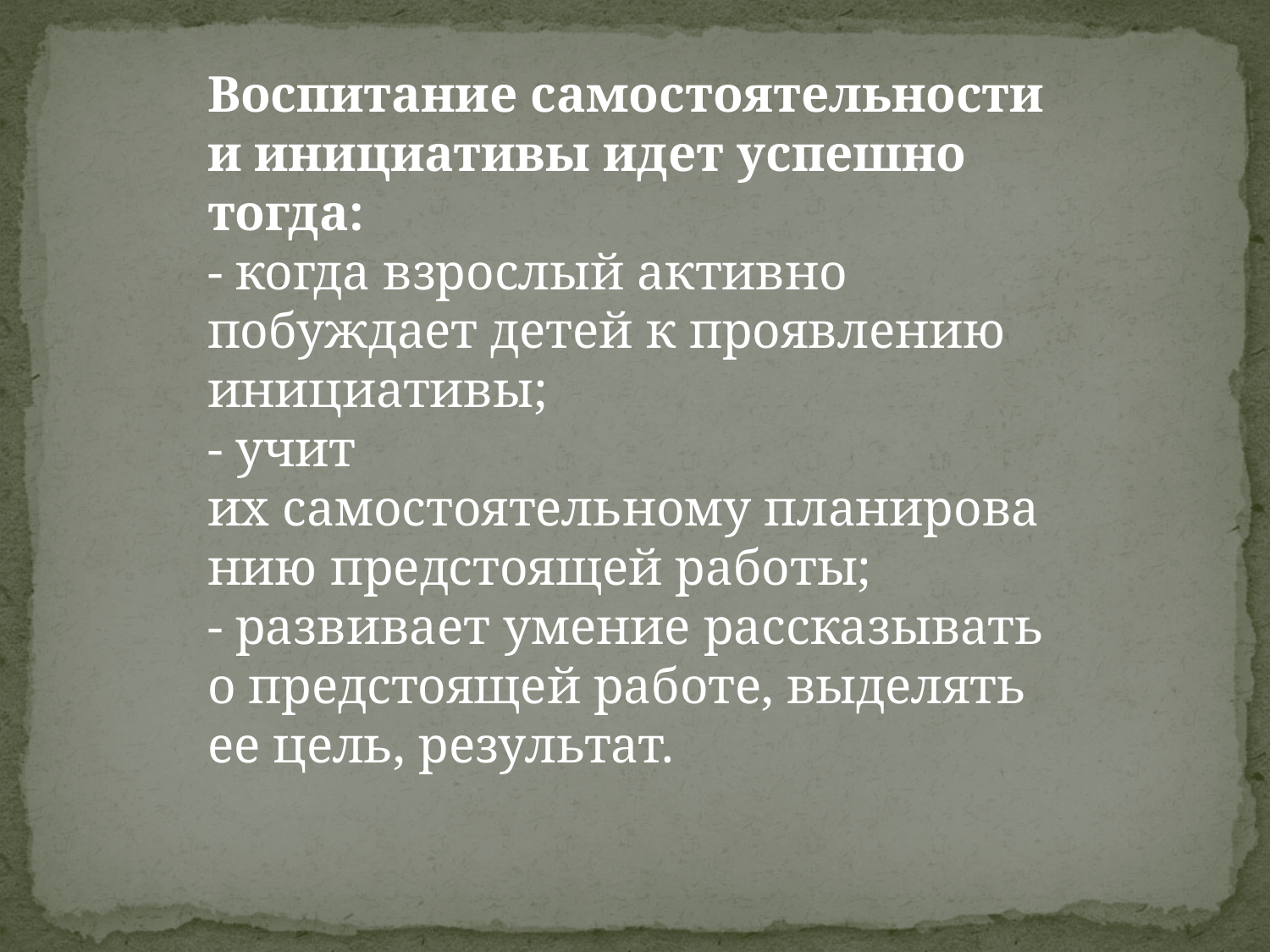

Воспитание самостоятельности и инициативы идет успешно тогда:
- когда взрослый активно побуждает детей к проявлению инициативы;
- учит их самостоятельному планированию предстоящей работы;
- развивает умение рассказывать о предстоящей работе, выделять ее цель, результат.